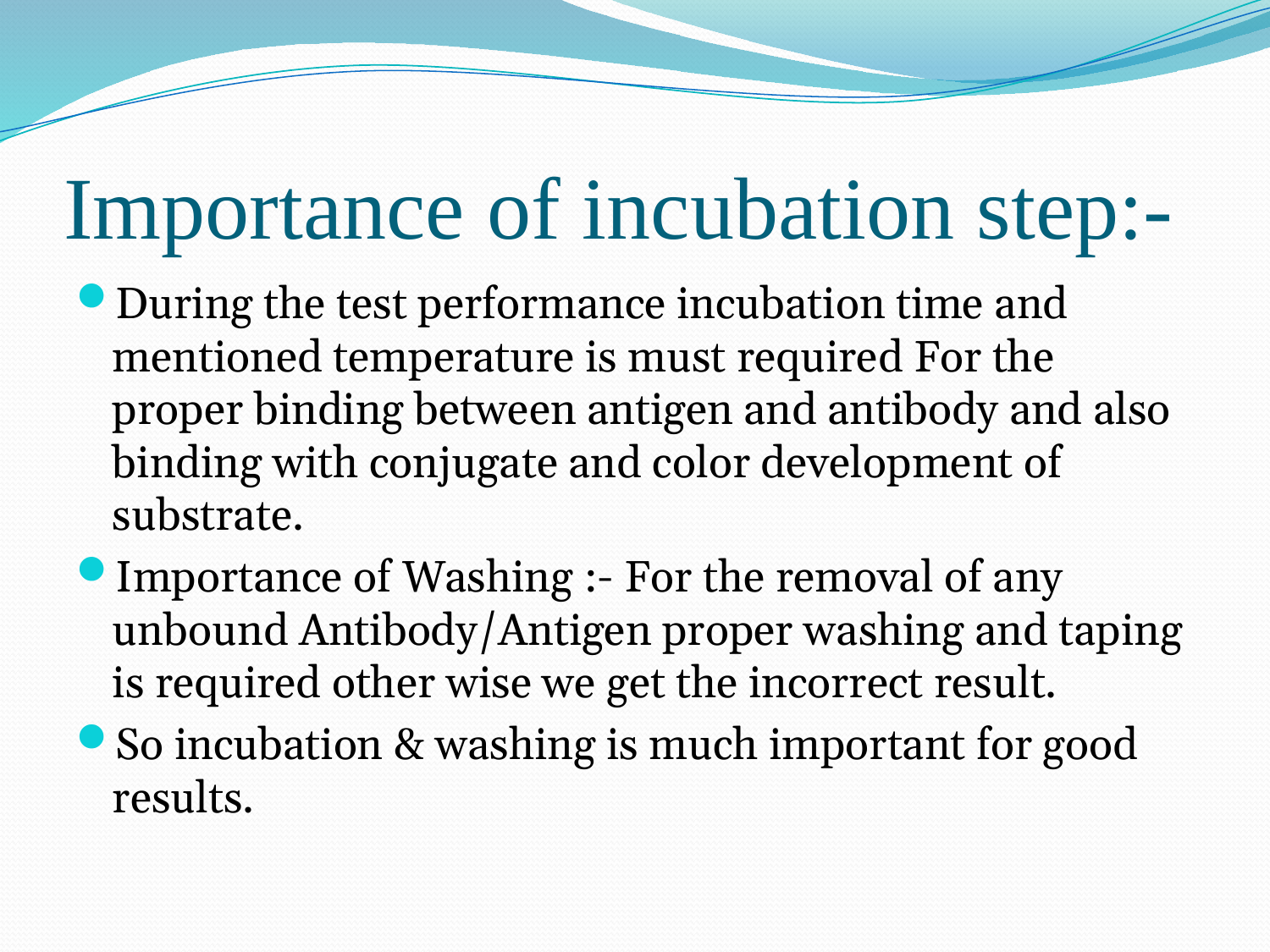

# Importance of incubation step:-
During the test performance incubation time and mentioned temperature is must required For the proper binding between antigen and antibody and also binding with conjugate and color development of substrate.
Importance of Washing :- For the removal of any unbound Antibody/Antigen proper washing and taping is required other wise we get the incorrect result.
So incubation & washing is much important for good results.